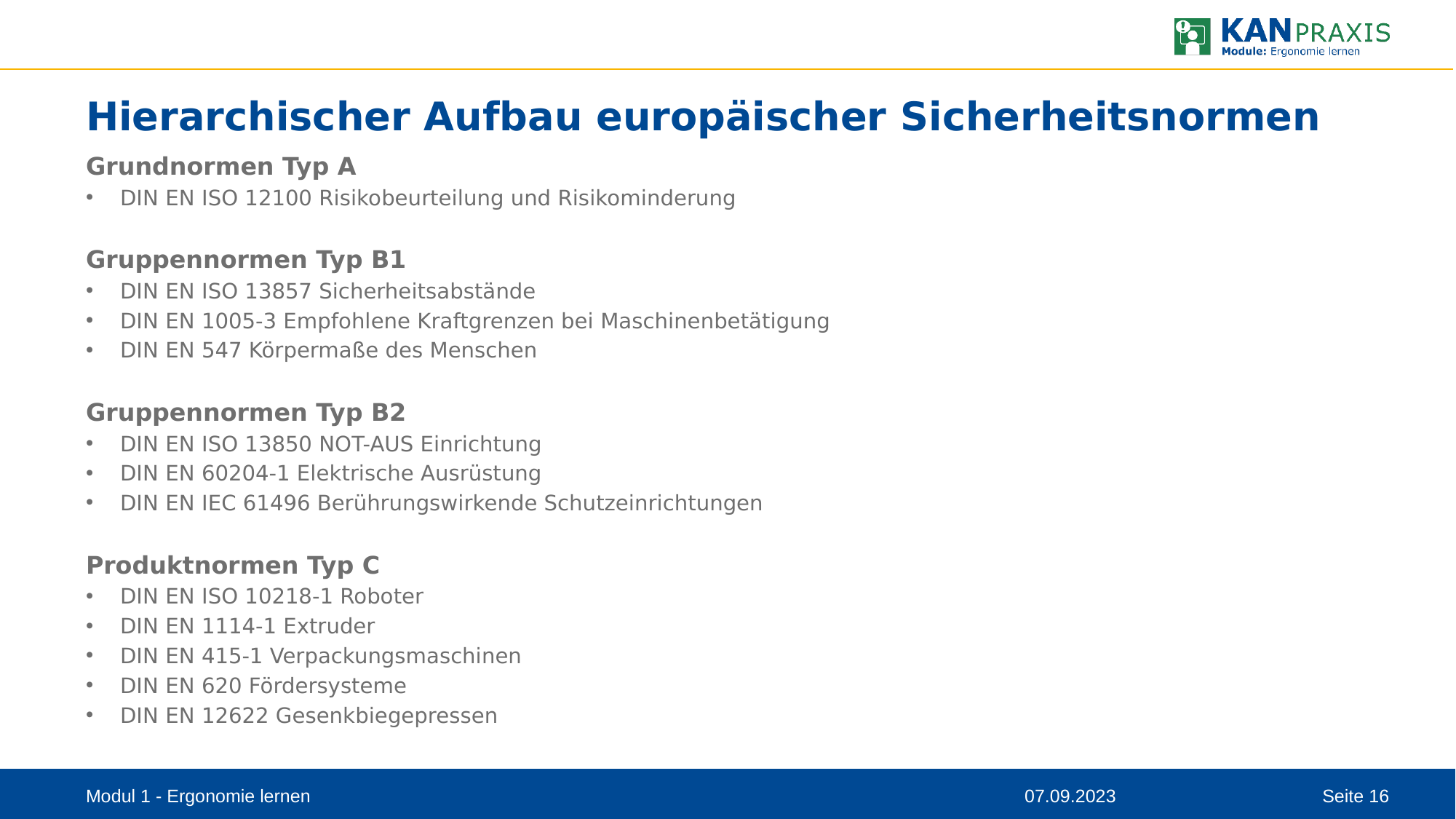

# Hierarchischer Aufbau europäischer Sicherheitsnormen
Grundnormen Typ A
DIN EN ISO 12100 Risikobeurteilung und Risikominderung

Gruppennormen Typ B1
DIN EN ISO 13857 Sicherheitsabstände
DIN EN 1005-3 Empfohlene Kraftgrenzen bei Maschinenbetätigung
DIN EN 547 Körpermaße des Menschen

Gruppennormen Typ B2
DIN EN ISO 13850 NOT-AUS Einrichtung
DIN EN 60204-1 Elektrische Ausrüstung
DIN EN IEC 61496 Berührungswirkende Schutzeinrichtungen

Produktnormen Typ C
DIN EN ISO 10218-1 Roboter
DIN EN 1114-1 Extruder
DIN EN 415-1 Verpackungsmaschinen
DIN EN 620 Fördersysteme
DIN EN 12622 Gesenkbiegepressen

Modul 1 - Ergonomie lernen
07.09.2023
Seite 16